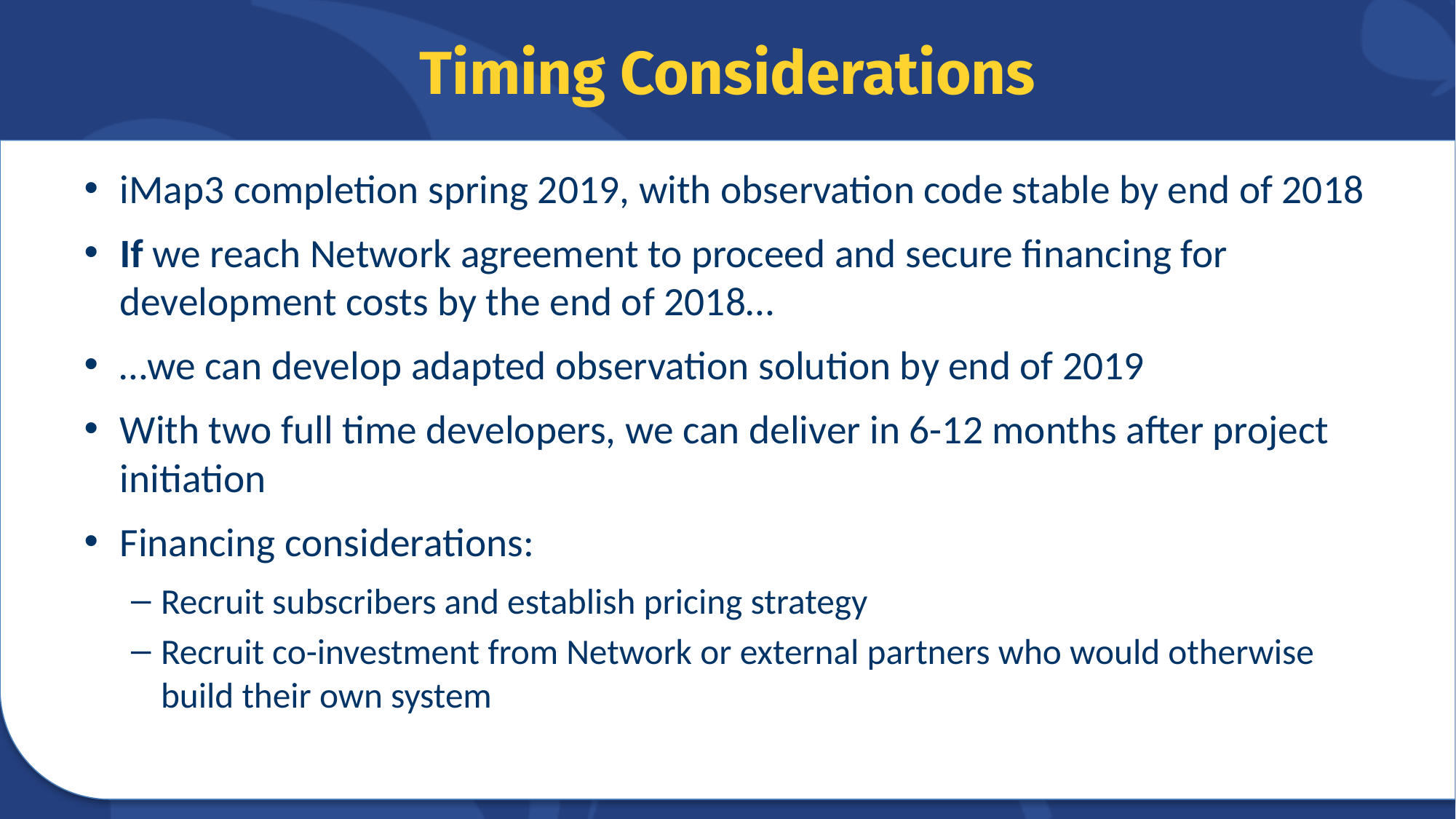

# Timing Considerations
iMap3 completion spring 2019, with observation code stable by end of 2018
If we reach Network agreement to proceed and secure financing for development costs by the end of 2018…
…we can develop adapted observation solution by end of 2019
With two full time developers, we can deliver in 6-12 months after project initiation
Financing considerations:
Recruit subscribers and establish pricing strategy
Recruit co-investment from Network or external partners who would otherwise build their own system